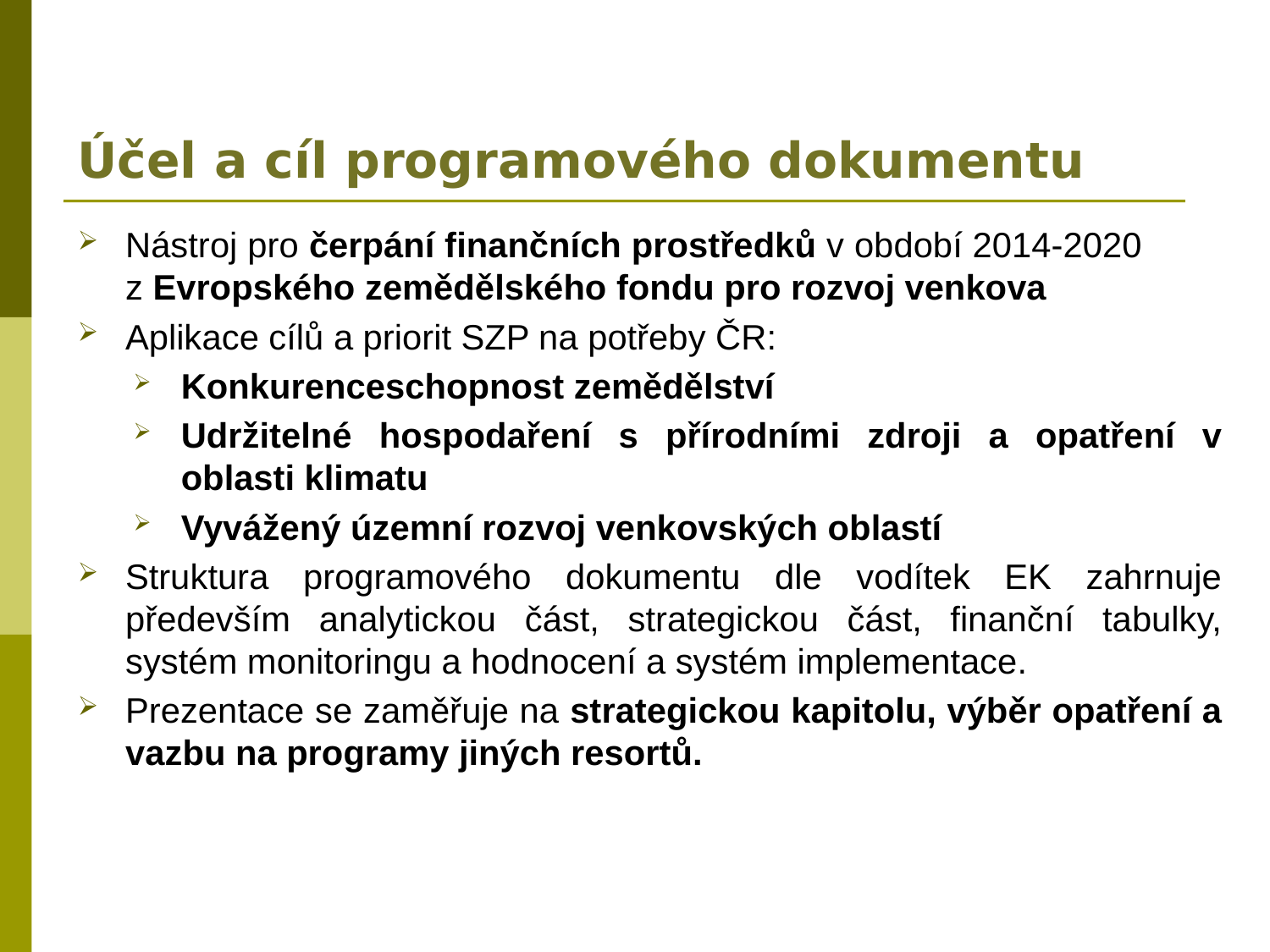

# Účel a cíl programového dokumentu
Nástroj pro čerpání finančních prostředků v období 2014-2020         z Evropského zemědělského fondu pro rozvoj venkova
Aplikace cílů a priorit SZP na potřeby ČR:
Konkurenceschopnost zemědělství
Udržitelné hospodaření s přírodními zdroji a opatření v oblasti klimatu
Vyvážený územní rozvoj venkovských oblastí
Struktura programového dokumentu dle vodítek EK zahrnuje především analytickou část, strategickou část, finanční tabulky, systém monitoringu a hodnocení a systém implementace.
Prezentace se zaměřuje na strategickou kapitolu, výběr opatření a vazbu na programy jiných resortů.